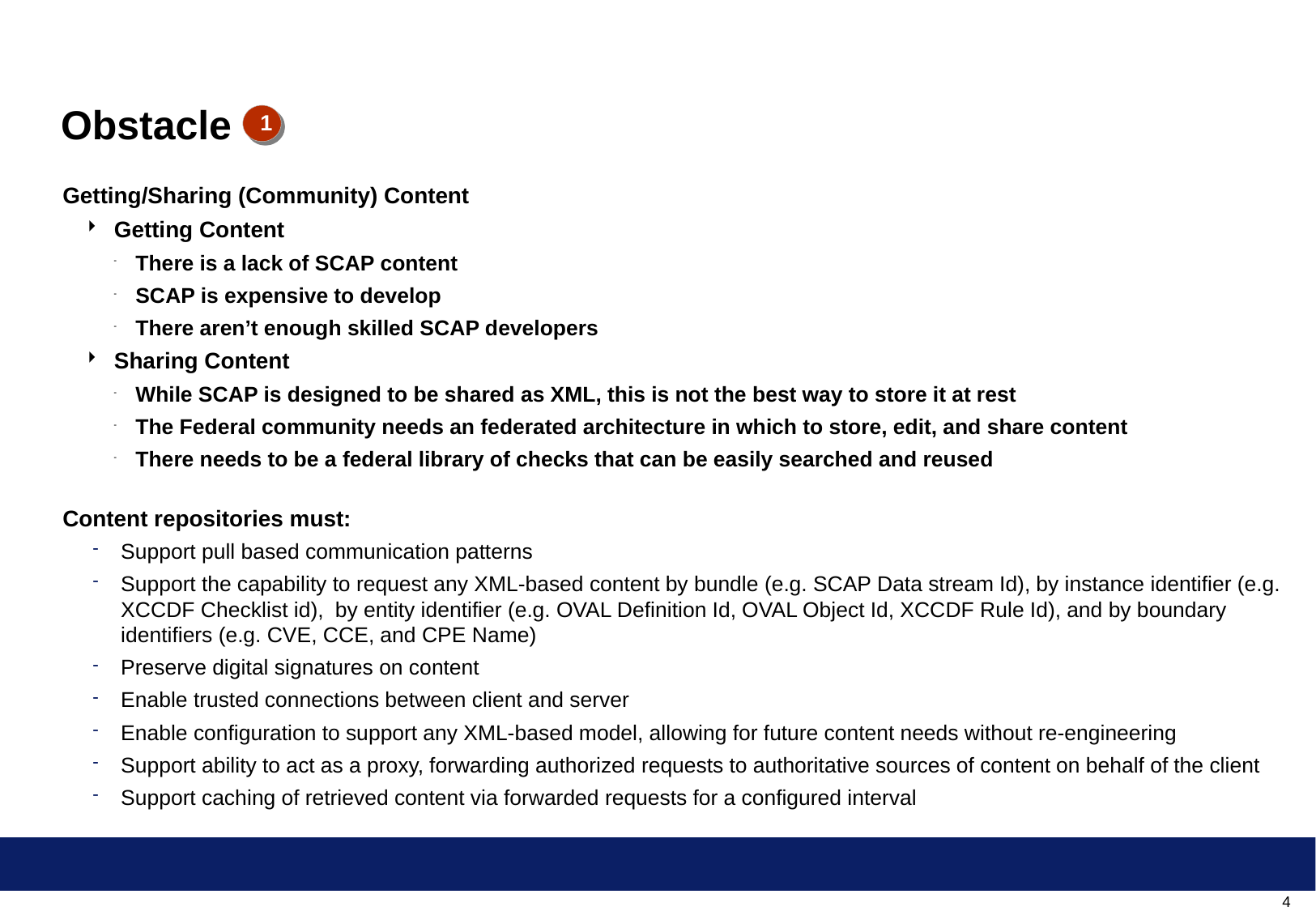

# Obstacle
1
Getting/Sharing (Community) Content
Getting Content
There is a lack of SCAP content
SCAP is expensive to develop
There aren’t enough skilled SCAP developers
Sharing Content
While SCAP is designed to be shared as XML, this is not the best way to store it at rest
The Federal community needs an federated architecture in which to store, edit, and share content
There needs to be a federal library of checks that can be easily searched and reused

Content repositories must:
Support pull based communication patterns
Support the capability to request any XML-based content by bundle (e.g. SCAP Data stream Id), by instance identifier (e.g. XCCDF Checklist id),  by entity identifier (e.g. OVAL Definition Id, OVAL Object Id, XCCDF Rule Id), and by boundary identifiers (e.g. CVE, CCE, and CPE Name)
Preserve digital signatures on content
Enable trusted connections between client and server
Enable configuration to support any XML-based model, allowing for future content needs without re-engineering
Support ability to act as a proxy, forwarding authorized requests to authoritative sources of content on behalf of the client
Support caching of retrieved content via forwarded requests for a configured interval